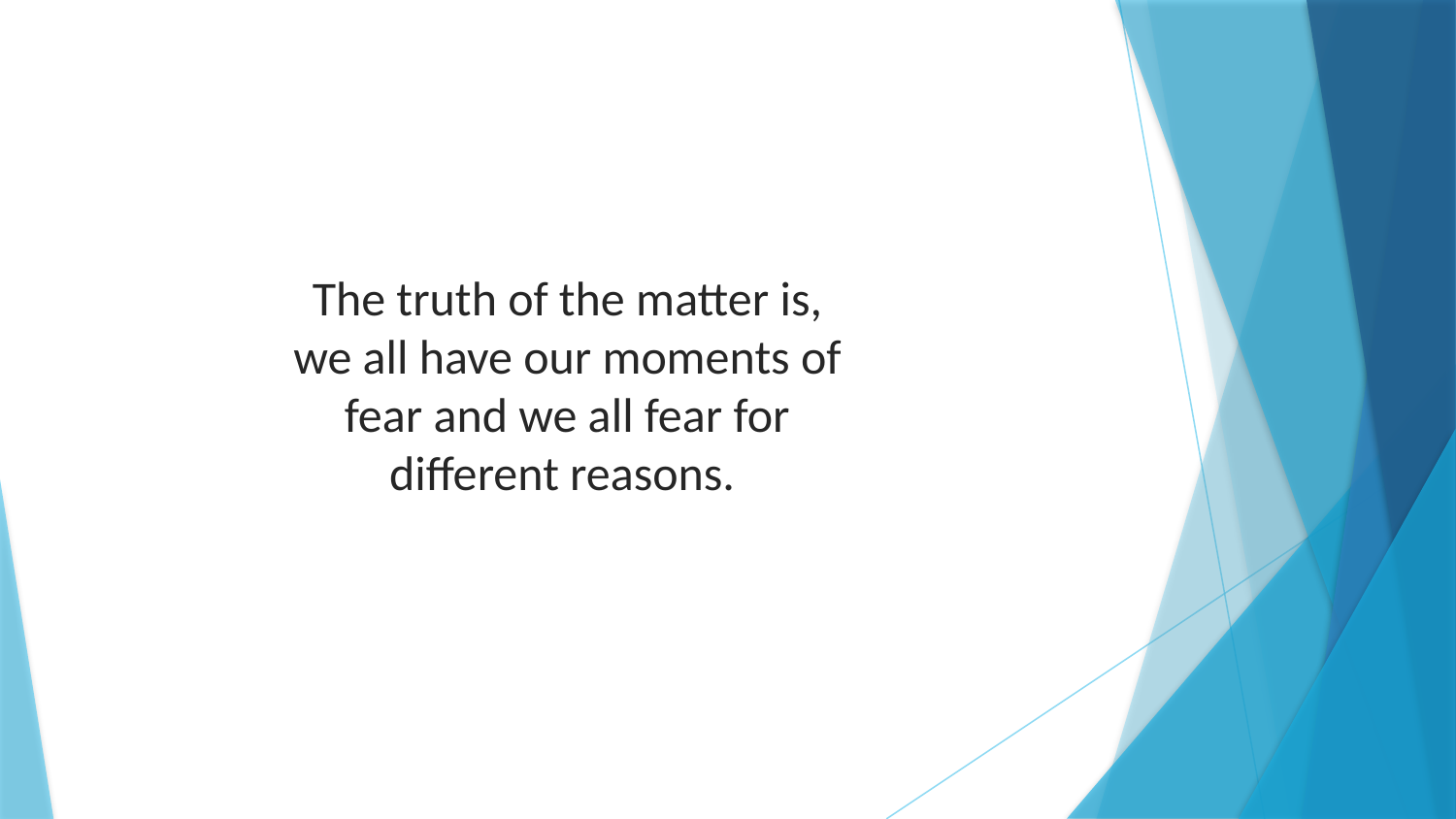

The truth of the matter is, we all have our moments of fear and we all fear for different reasons.